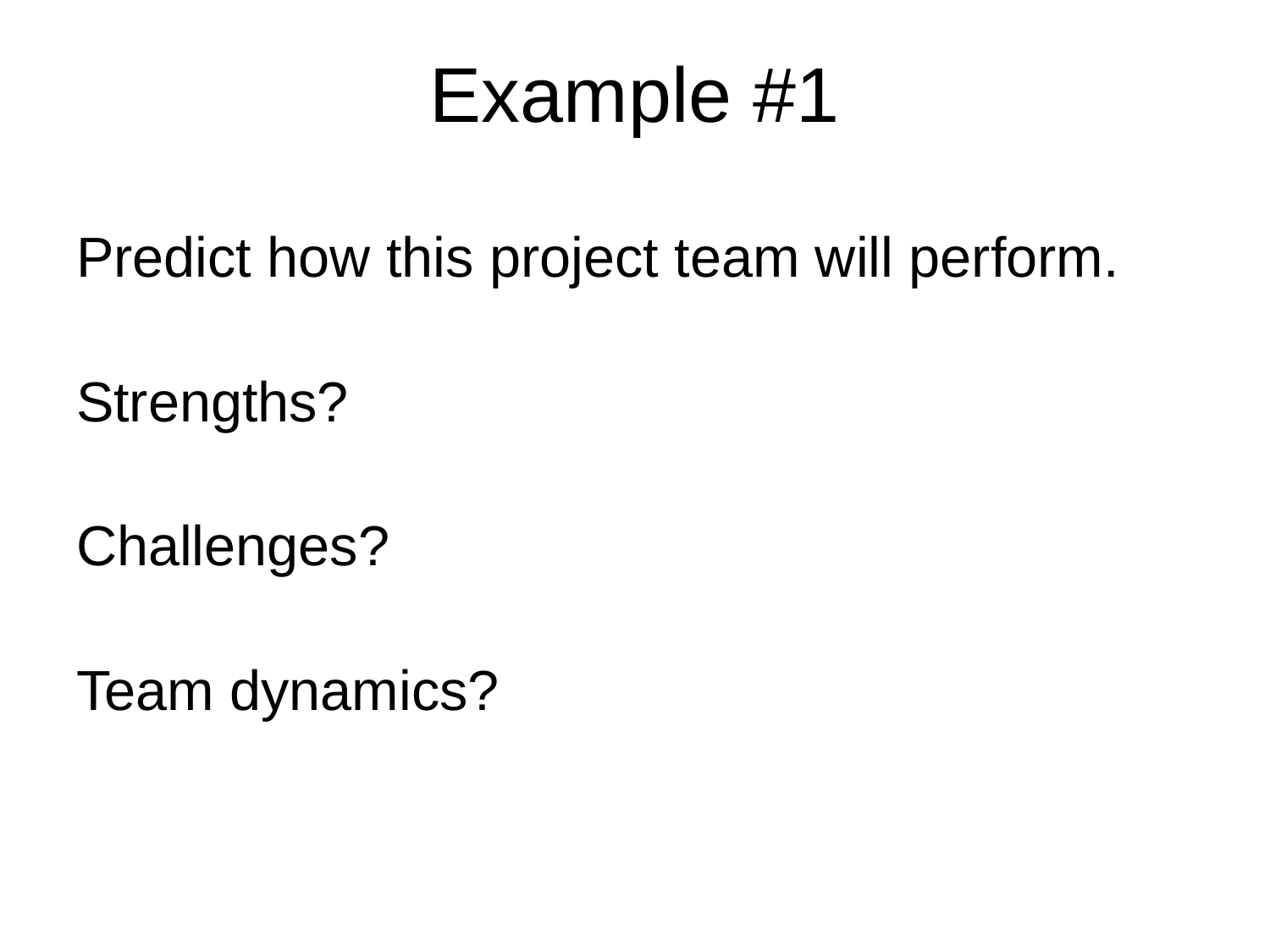

# Example #1
Predict how this project team will perform.

Strengths?

Challenges?

Team dynamics?